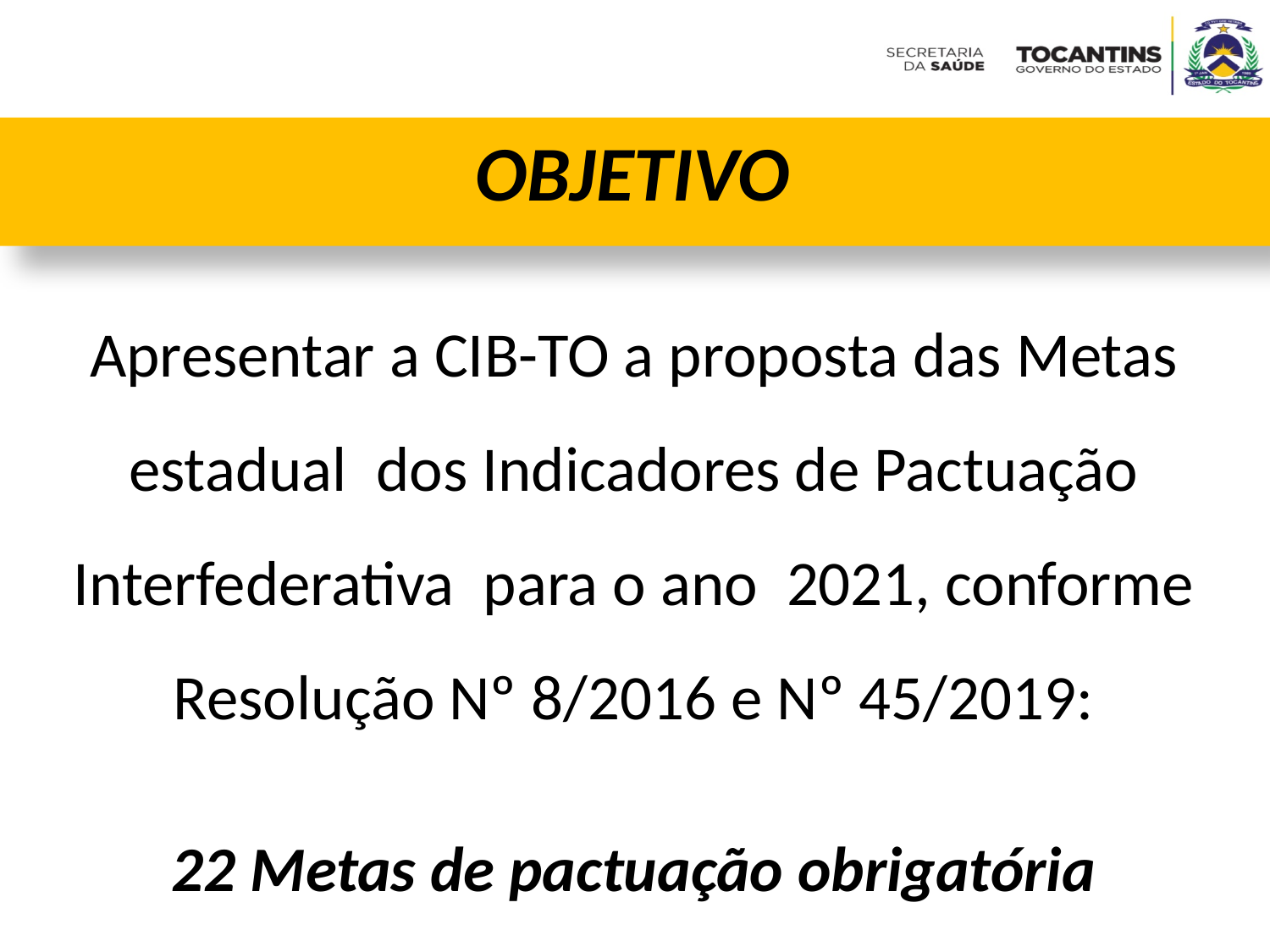

OBJETIVO
Apresentar a CIB-TO a proposta das Metas estadual  dos Indicadores de Pactuação Interfederativa  para o ano  2021, conforme Resolução Nº 8/2016 e Nº 45/2019:

22 Metas de pactuação obrigatória